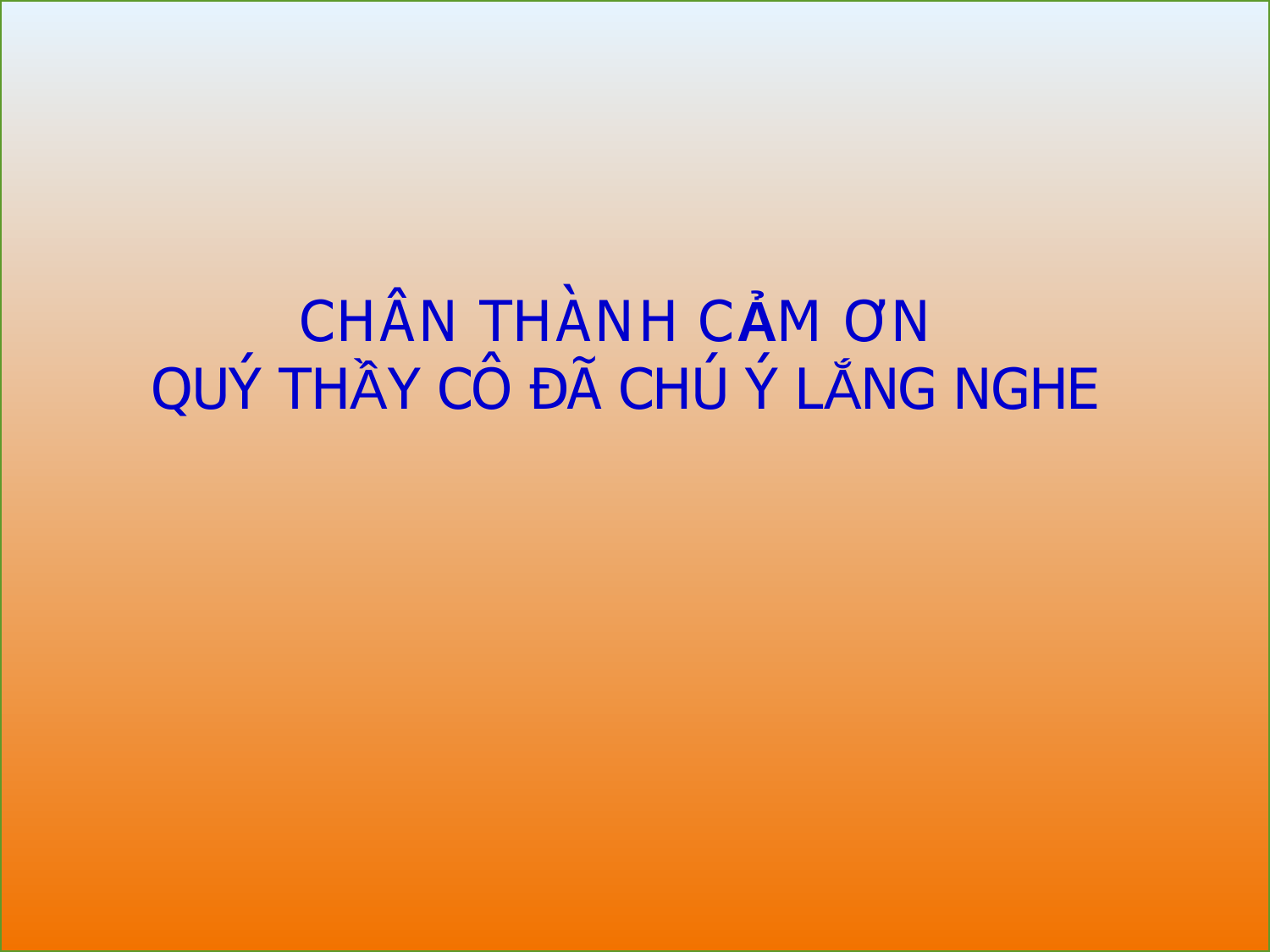

CHÂN THÀNH CẢM ƠN
QUÝ THẦY CÔ ĐÃ CHÚ Ý LẮNG NGHE